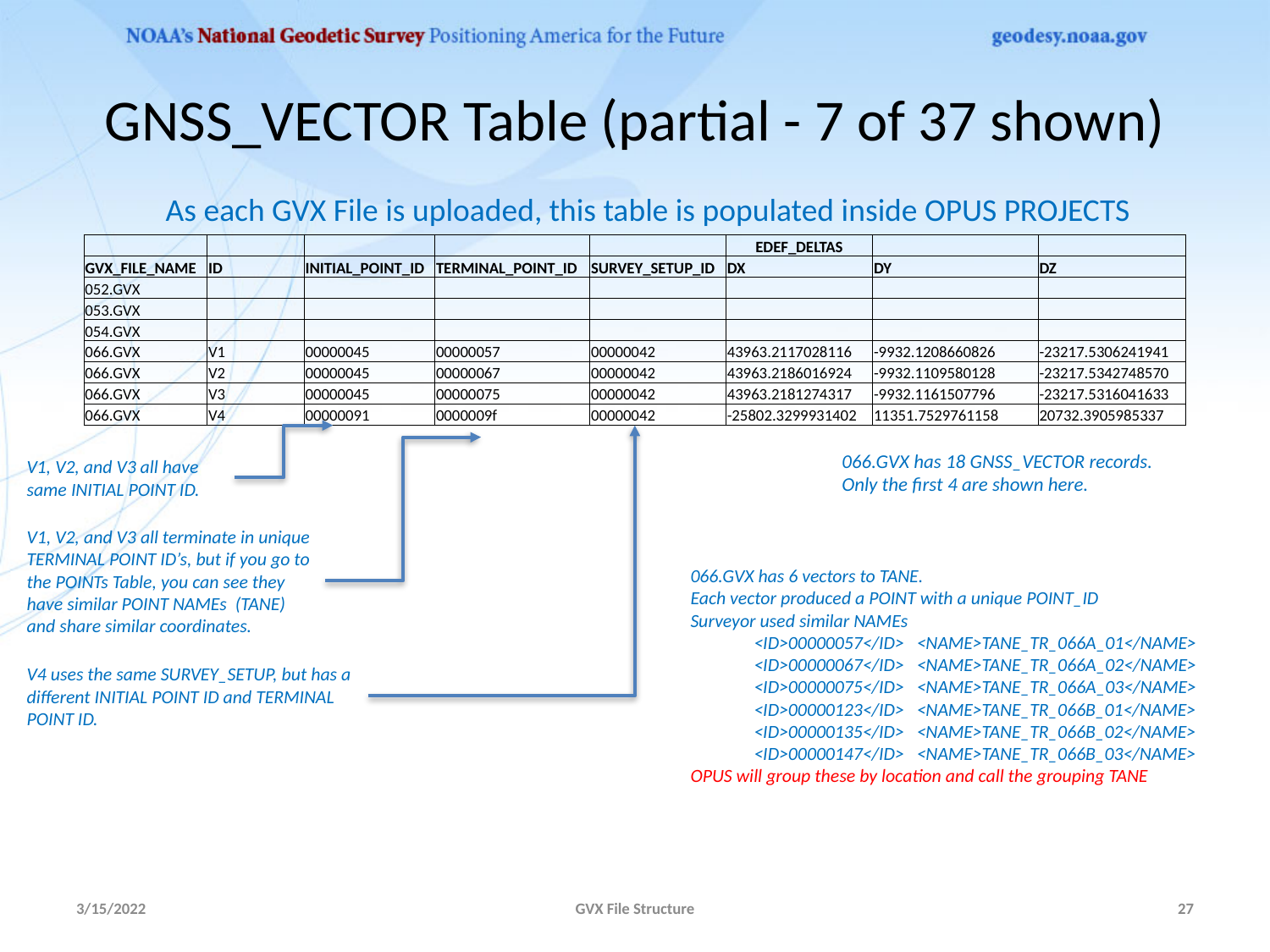

# GNSS_VECTOR Table (partial - 7 of 37 shown)
As each GVX File is uploaded, this table is populated inside OPUS PROJECTS
|  |  |  |  |  | EDEF\_DELTAS |  |  |
| --- | --- | --- | --- | --- | --- | --- | --- |
| GVX\_FILE\_NAME | ID | INITIAL\_POINT\_ID | TERMINAL\_POINT\_ID | SURVEY\_SETUP\_ID | DX | DY | DZ |
| 052.GVX |  |  |  |  |  |  |  |
| 053.GVX |  |  |  |  |  |  |  |
| 054.GVX |  |  |  |  |  |  |  |
| 066.GVX | V1 | 00000045 | 00000057 | 00000042 | 43963.2117028116 | -9932.1208660826 | -23217.5306241941 |
| 066.GVX | V2 | 00000045 | 00000067 | 00000042 | 43963.2186016924 | -9932.1109580128 | -23217.5342748570 |
| 066.GVX | V3 | 00000045 | 00000075 | 00000042 | 43963.2181274317 | -9932.1161507796 | -23217.5316041633 |
| 066.GVX | V4 | 00000091 | 0000009f | 00000042 | -25802.3299931402 | 11351.7529761158 | 20732.3905985337 |
066.GVX has 18 GNSS_VECTOR records.
Only the first 4 are shown here.
V1, V2, and V3 all have same INITIAL POINT ID.
V1, V2, and V3 all terminate in unique TERMINAL POINT ID’s, but if you go to the POINTs Table, you can see they have similar POINT NAMEs  (TANE) and share similar coordinates.
066.GVX has 6 vectors to TANE.
Each vector produced a POINT with a unique POINT_ID
Surveyor used similar NAMEs
<ID>00000057</ID>   <NAME>TANE_TR_066A_01</NAME>
<ID>00000067</ID>   <NAME>TANE_TR_066A_02</NAME>
<ID>00000075</ID>   <NAME>TANE_TR_066A_03</NAME>
<ID>00000123</ID>   <NAME>TANE_TR_066B_01</NAME>
<ID>00000135</ID>   <NAME>TANE_TR_066B_02</NAME>
<ID>00000147</ID>   <NAME>TANE_TR_066B_03</NAME>
OPUS will group these by location and call the grouping TANE
V4 uses the same SURVEY_SETUP, but has a different INITIAL POINT ID and TERMINAL POINT ID.
3/15/2022
GVX File Structure
27